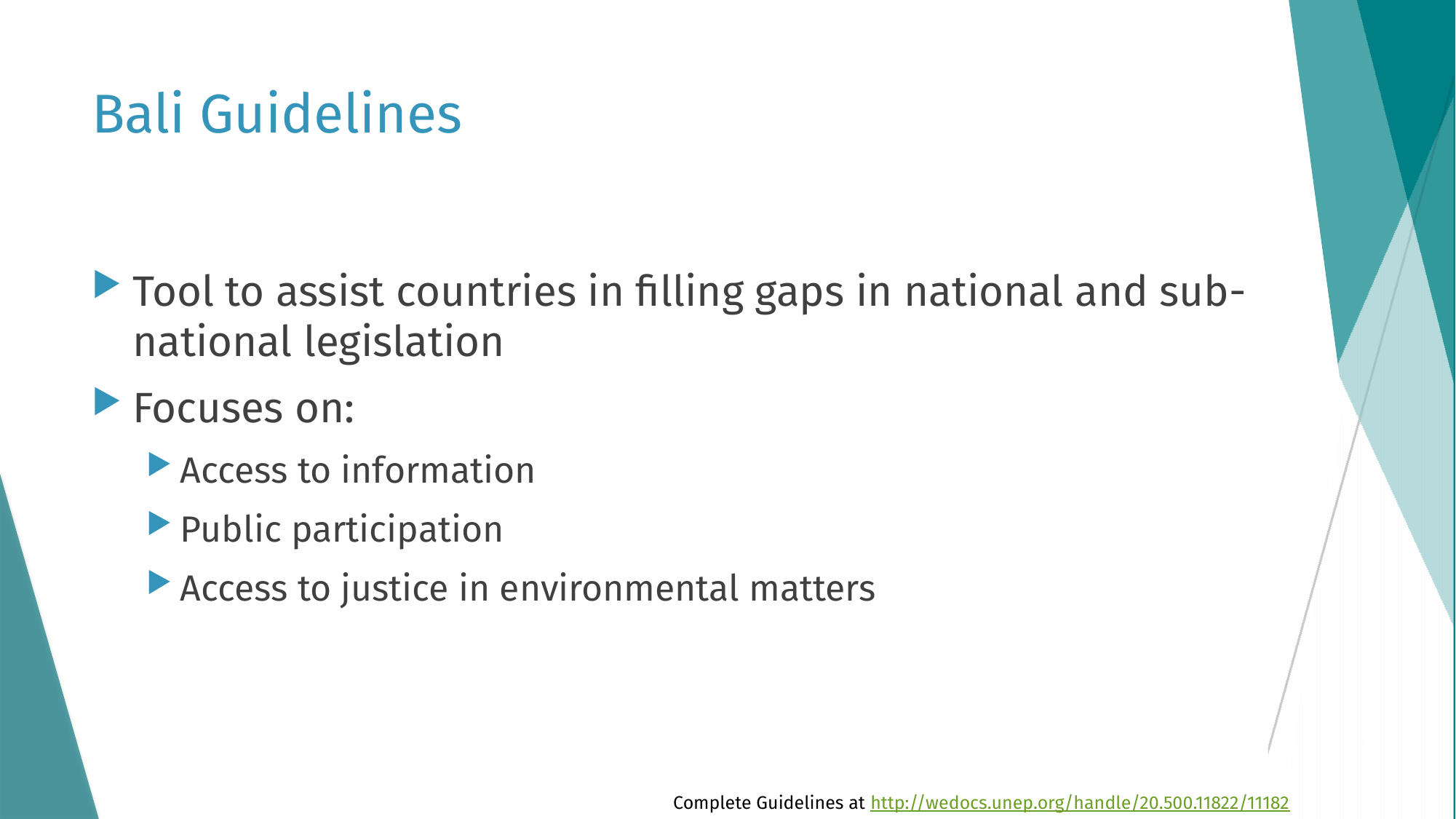

# Bali Guidelines
Tool to assist countries in filling gaps in national and sub-national legislation
Focuses on:
Access to information
Public participation
Access to justice in environmental matters
8
Complete Guidelines at http://wedocs.unep.org/handle/20.500.11822/11182